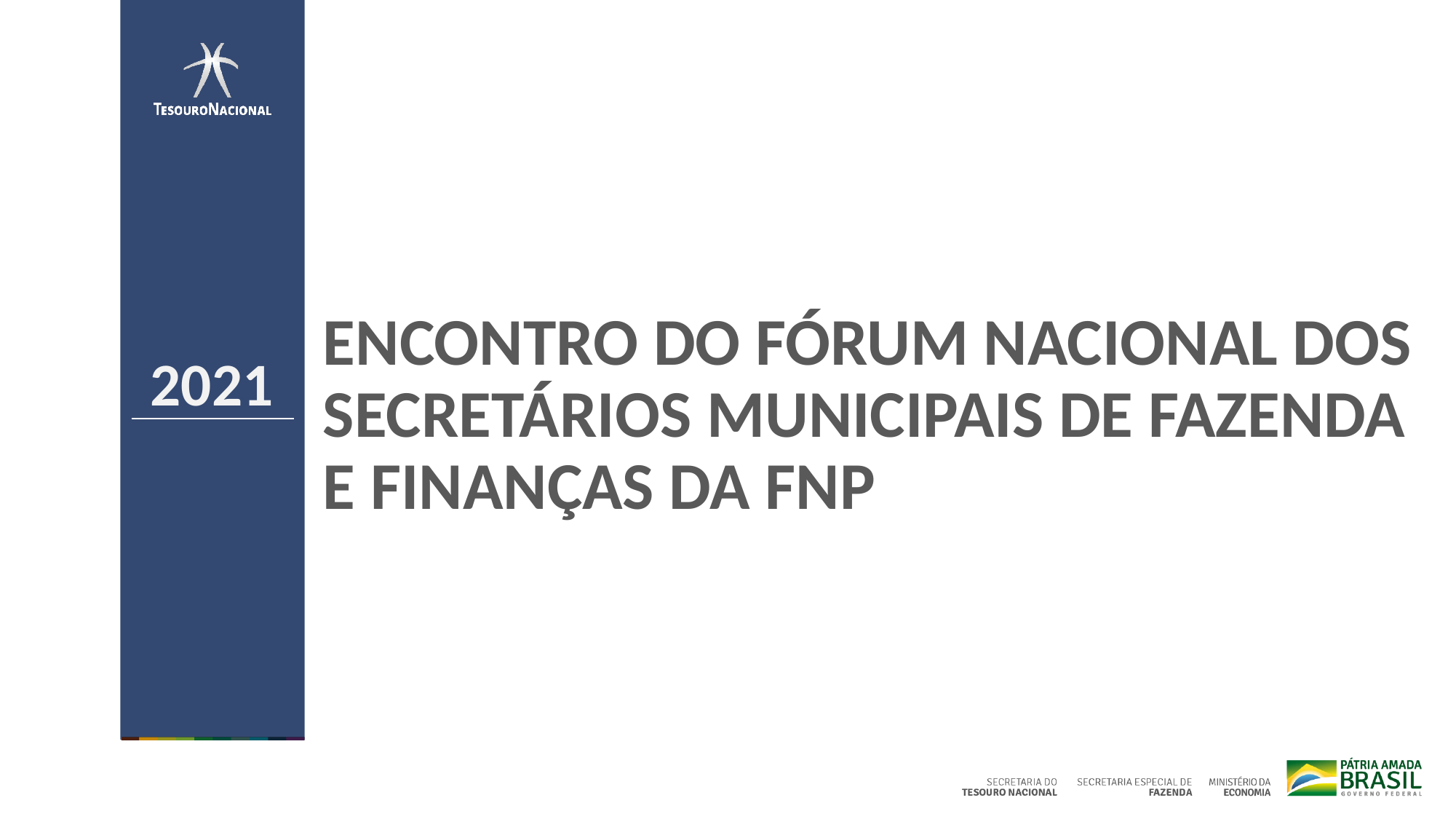

# ENCONTRO DO FÓRUM NACIONAL DOS SECRETÁRIOS MUNICIPAIS DE FAZENDA E FINANÇAS DA FNP
2021